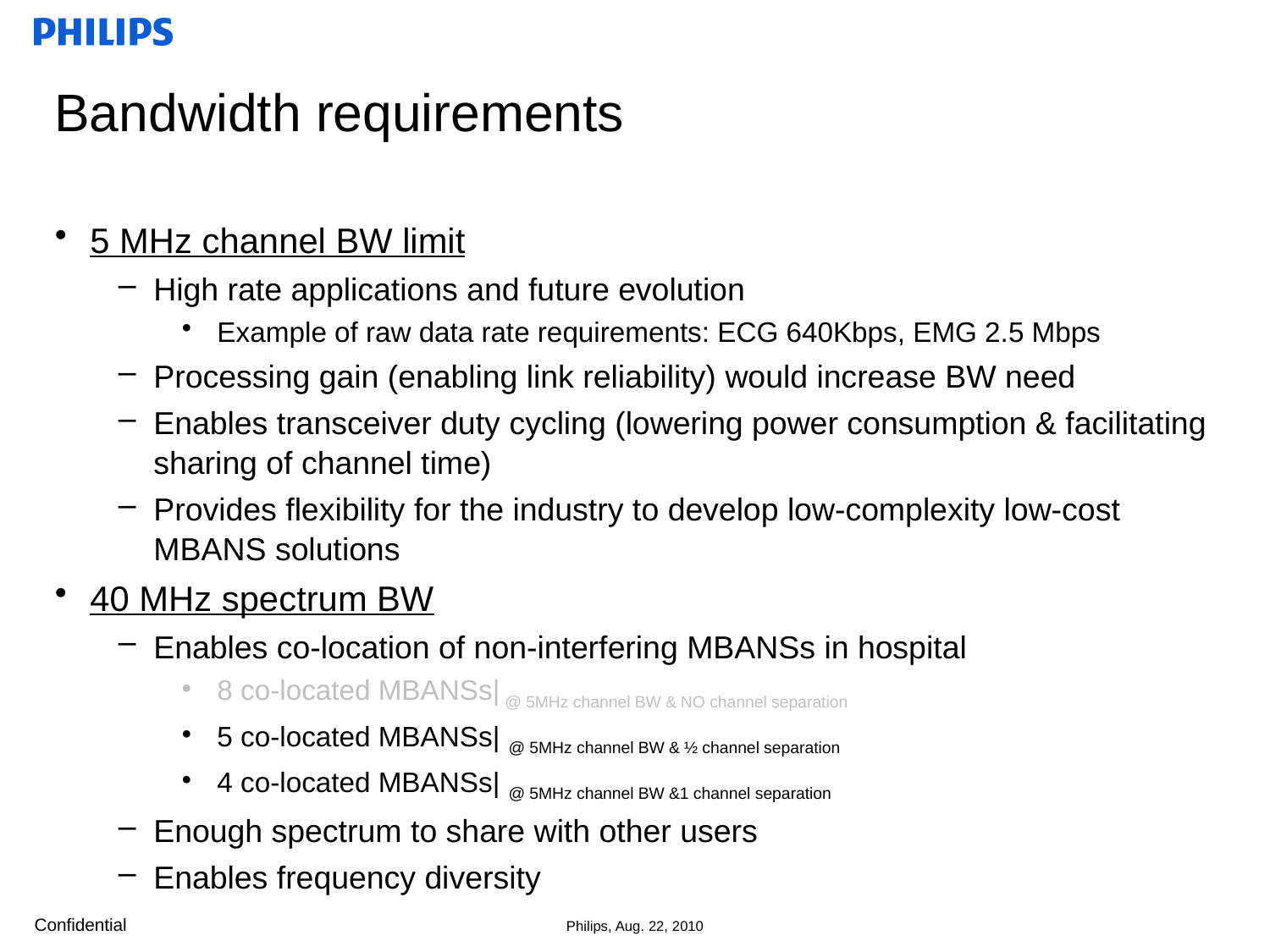

# Bandwidth requirements
5 MHz channel BW limit
High rate applications and future evolution
Example of raw data rate requirements: ECG 640Kbps, EMG 2.5 Mbps
Processing gain (enabling link reliability) would increase BW need
Enables transceiver duty cycling (lowering power consumption & facilitating sharing of channel time)
Provides flexibility for the industry to develop low-complexity low-cost MBANS solutions
40 MHz spectrum BW
Enables co-location of non-interfering MBANSs in hospital
8 co-located MBANSs| @ 5MHz channel BW & NO channel separation
5 co-located MBANSs| @ 5MHz channel BW & ½ channel separation
4 co-located MBANSs| @ 5MHz channel BW &1 channel separation
Enough spectrum to share with other users
Enables frequency diversity